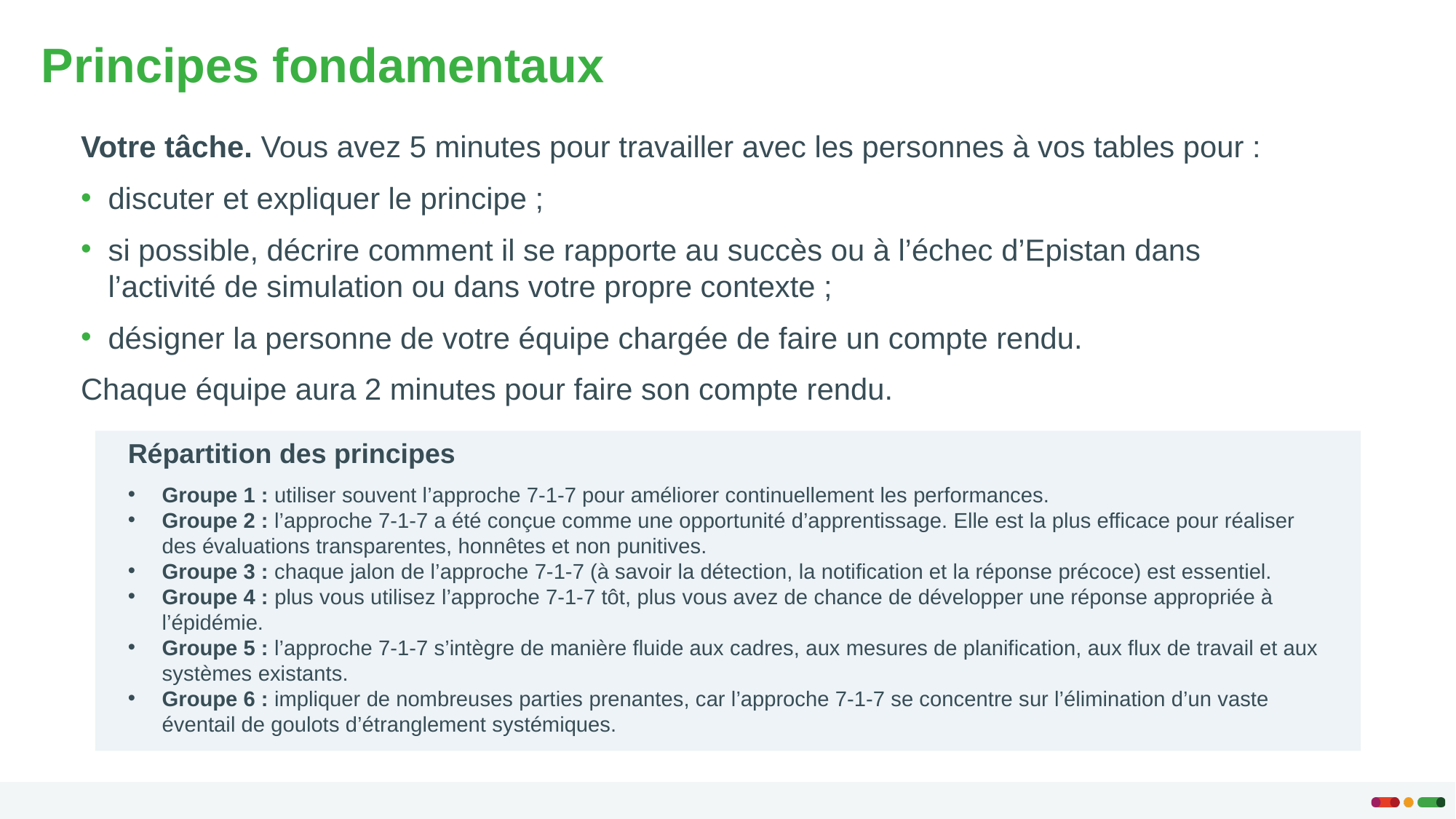

# Principes fondamentaux
Votre tâche. Vous avez 5 minutes pour travailler avec les personnes à vos tables pour :
discuter et expliquer le principe ;
si possible, décrire comment il se rapporte au succès ou à l’échec d’Epistan dans l’activité de simulation ou dans votre propre contexte ;
désigner la personne de votre équipe chargée de faire un compte rendu.
Chaque équipe aura 2 minutes pour faire son compte rendu.

Répartition des principes

Groupe 1 : utiliser souvent l’approche 7-1-7 pour améliorer continuellement les performances.
Groupe 2 : l’approche 7-1-7 a été conçue comme une opportunité d’apprentissage. Elle est la plus efficace pour réaliser des évaluations transparentes, honnêtes et non punitives.
Groupe 3 : chaque jalon de l’approche 7-1-7 (à savoir la détection, la notification et la réponse précoce) est essentiel.
Groupe 4 : plus vous utilisez l’approche 7-1-7 tôt, plus vous avez de chance de développer une réponse appropriée à l’épidémie.
Groupe 5 : l’approche 7-1-7 s’intègre de manière fluide aux cadres, aux mesures de planification, aux flux de travail et aux systèmes existants.
Groupe 6 : impliquer de nombreuses parties prenantes, car l’approche 7-1-7 se concentre sur l’élimination d’un vaste éventail de goulots d’étranglement systémiques.